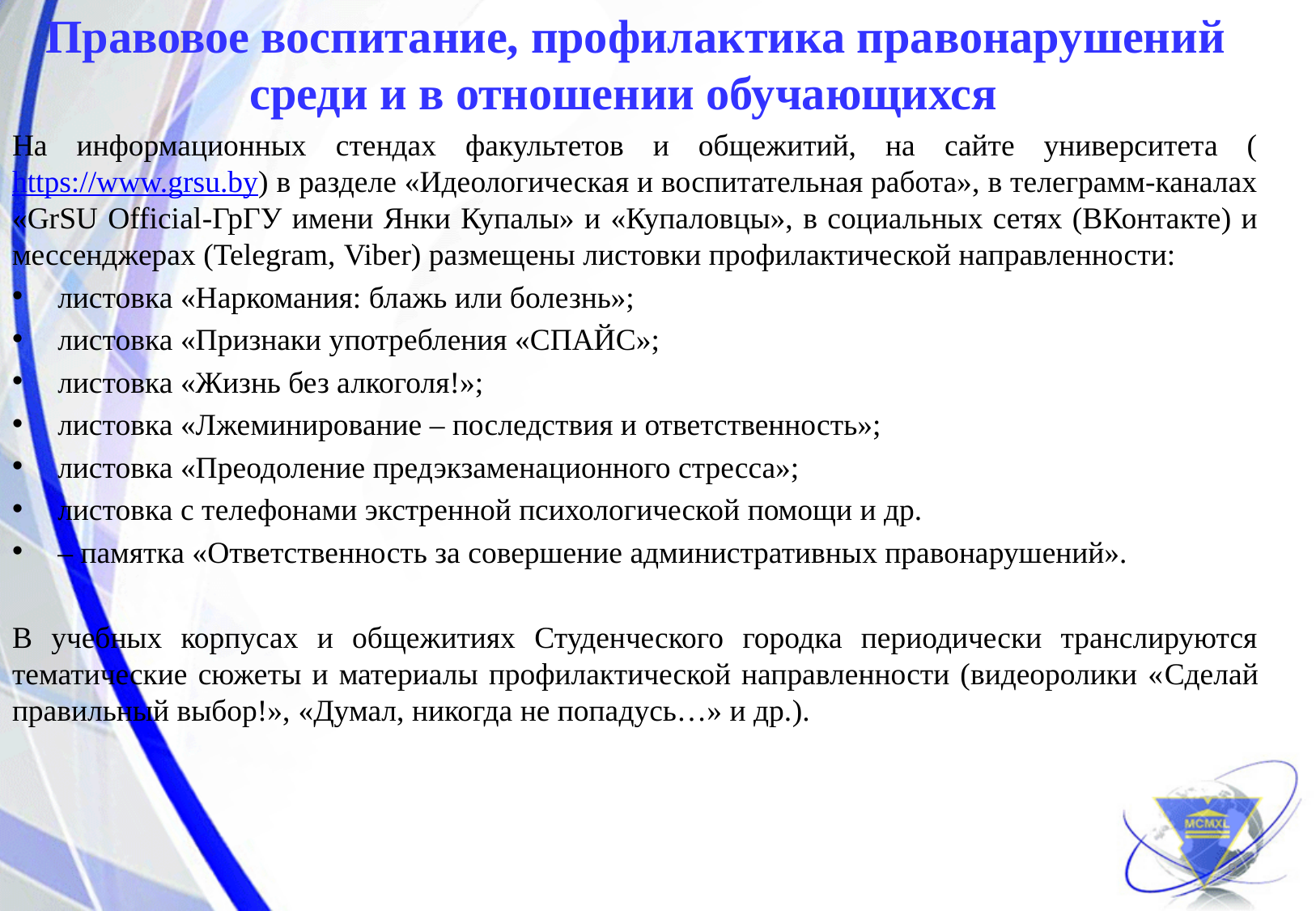

Правовое воспитание, профилактика правонарушений среди и в отношении обучающихся
На информационных стендах факультетов и общежитий, на сайте университета (https://www.grsu.by) в разделе «Идеологическая и воспитательная работа», в телеграмм-каналах «GrSU Official-ГрГУ имени Янки Купалы» и «Купаловцы», в социальных сетях (ВКонтакте) и мессенджерах (Telegram, Viber) размещены листовки профилактической направленности:
листовка «Наркомания: блажь или болезнь»;
листовка «Признаки употребления «СПАЙС»;
листовка «Жизнь без алкоголя!»;
листовка «Лжеминирование – последствия и ответственность»;
листовка «Преодоление предэкзаменационного стресса»;
листовка с телефонами экстренной психологической помощи и др.
– памятка «Ответственность за совершение административных правонарушений».

В учебных корпусах и общежитиях Студенческого городка периодически транслируются тематические сюжеты и материалы профилактической направленности (видеоролики «Сделай правильный выбор!», «Думал, никогда не попадусь…» и др.).

9